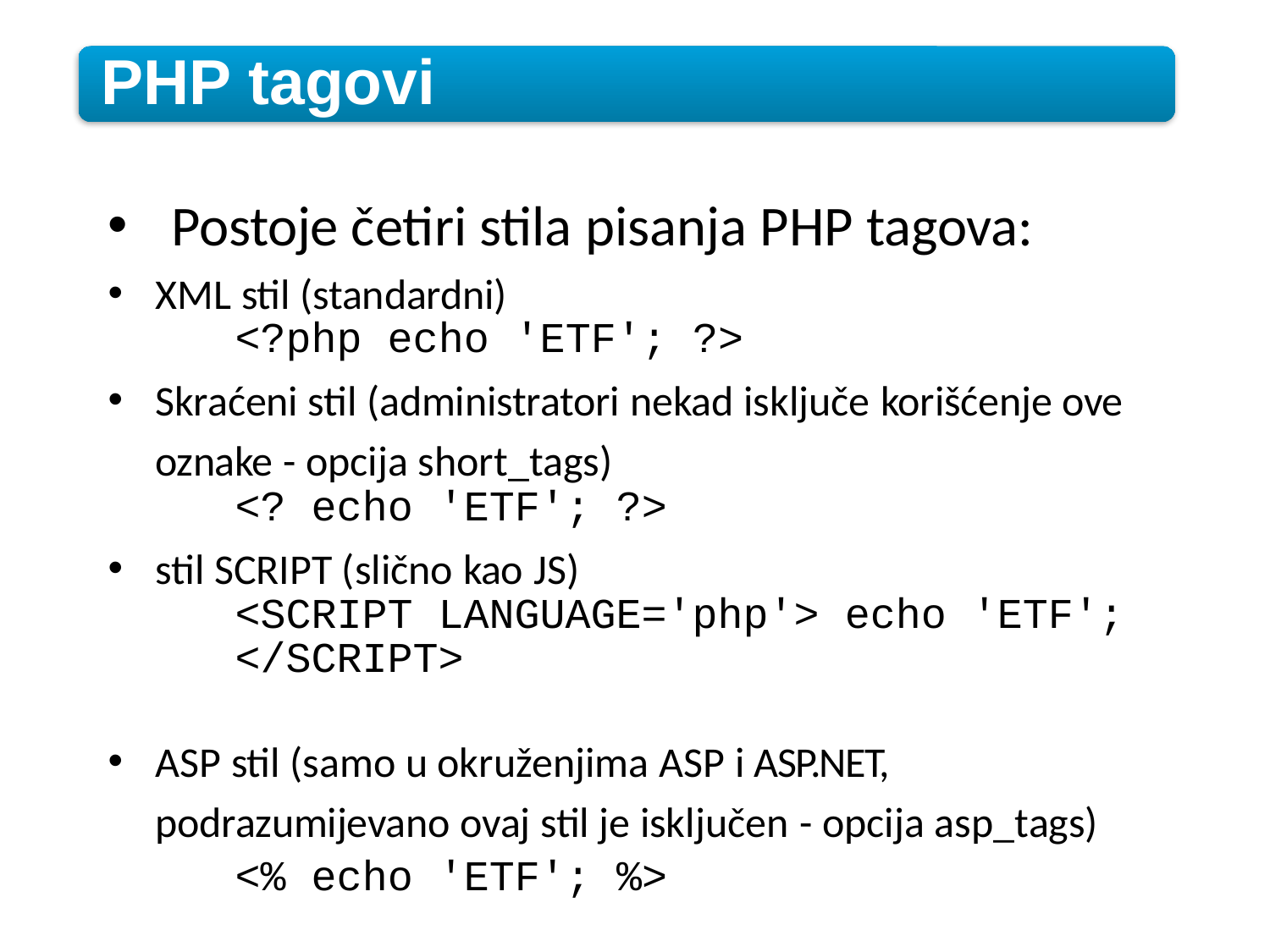

PHP tagovi
Postoje četiri stila pisanja PHP tagova:
XML stil (standardni)
	<?php echo 'ETF'; ?>
Skraćeni stil (administratori nekad isključe korišćenje ove oznake - opcija short_tags)
	<? echo 'ETF'; ?>
stil SCRIPT (slično kao JS)
	<SCRIPT LANGUAGE='php'> echo 'ETF'; 	</SCRIPT>

ASP stil (samo u okruženjima ASP i ASP.NET, podrazumijevano ovaj stil je isključen - opcija asp_tags)
	<% echo 'ETF'; %>